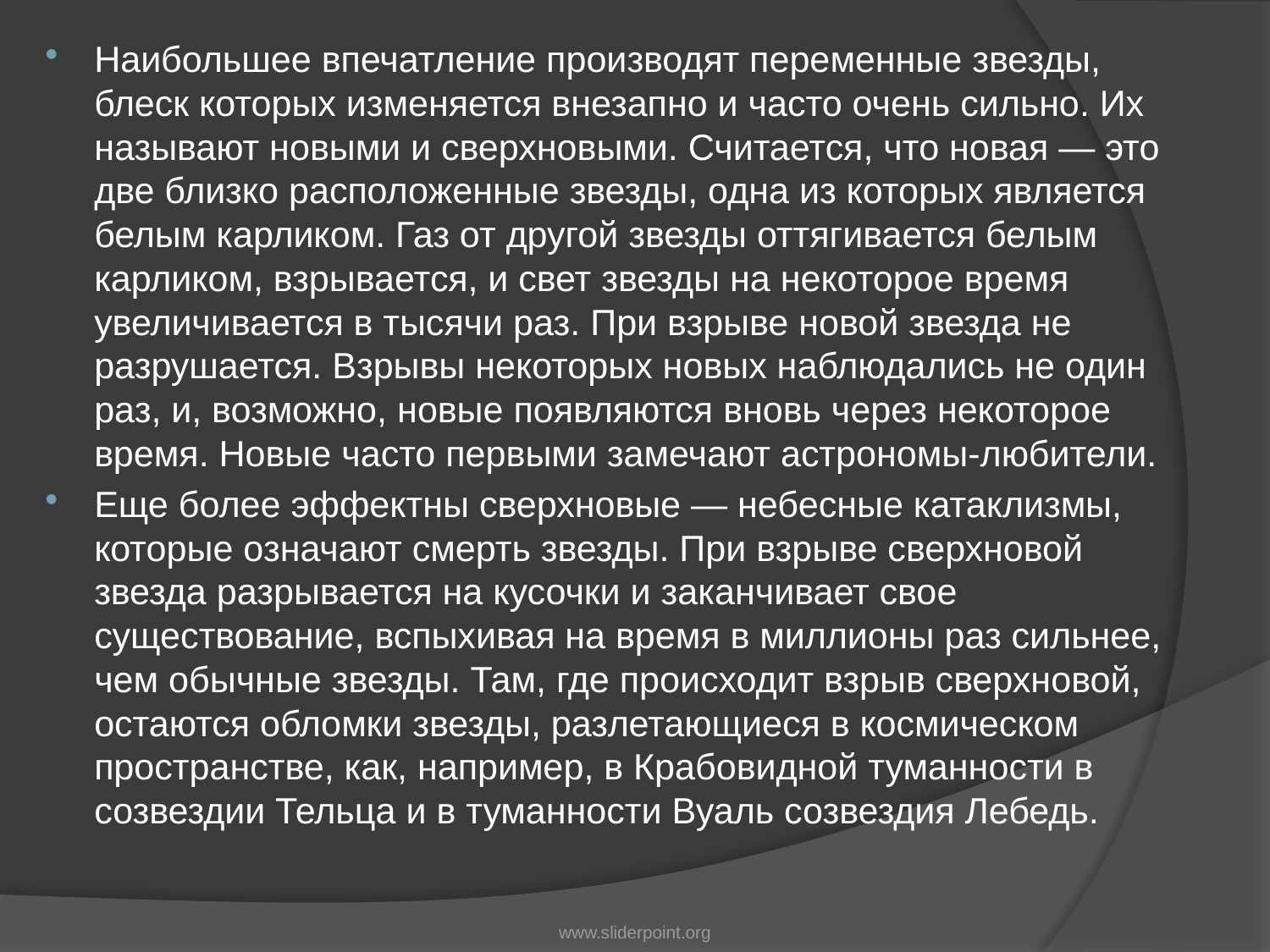

Наибольшее впечатление производят переменные звезды, блеск которых изменяется внезапно и часто очень сильно. Их называют новыми и сверхновыми. Считается, что новая — это две близко расположенные звезды, одна из которых является белым карликом. Газ от другой звезды оттягивается белым карликом, взрывается, и свет звезды на некоторое время увеличивается в тысячи раз. При взрыве новой звезда не разрушается. Взрывы некоторых новых наблюдались не один раз, и, возможно, новые появляются вновь через некоторое время. Новые часто первыми замечают астрономы-любители.
Еще более эффектны сверхновые — небесные катаклизмы, которые означают смерть звезды. При взрыве сверхновой звезда разрывается на кусочки и заканчивает свое существование, вспыхивая на время в миллионы раз сильнее, чем обычные звезды. Там, где происходит взрыв сверхновой, остаются обломки звезды, разлетающиеся в космическом пространстве, как, например, в Крабовидной туманности в созвездии Тельца и в туманности Вуаль созвездия Лебедь.

www.sliderpoint.org